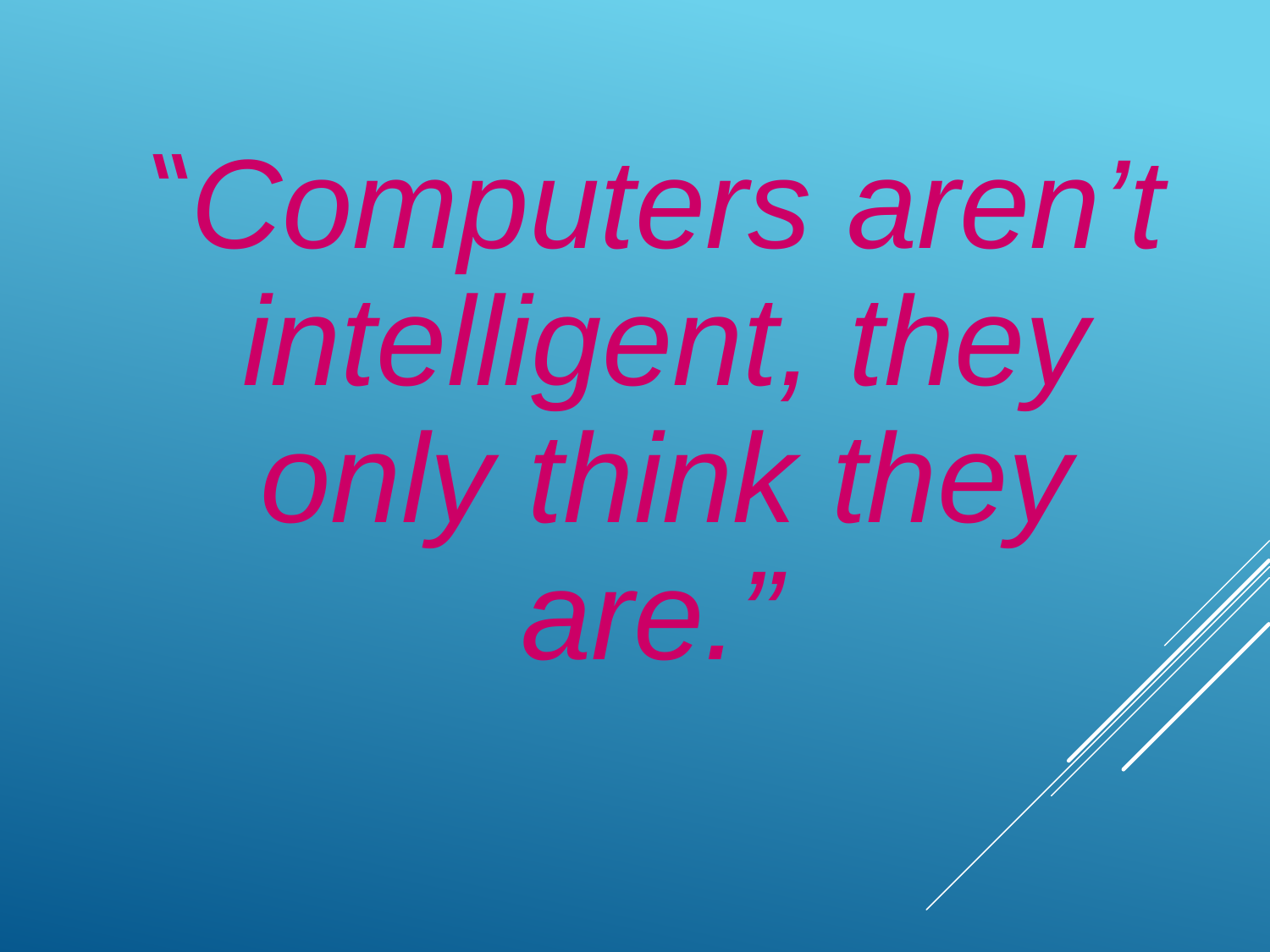

“Computers aren’t intelligent, they only think they are.”